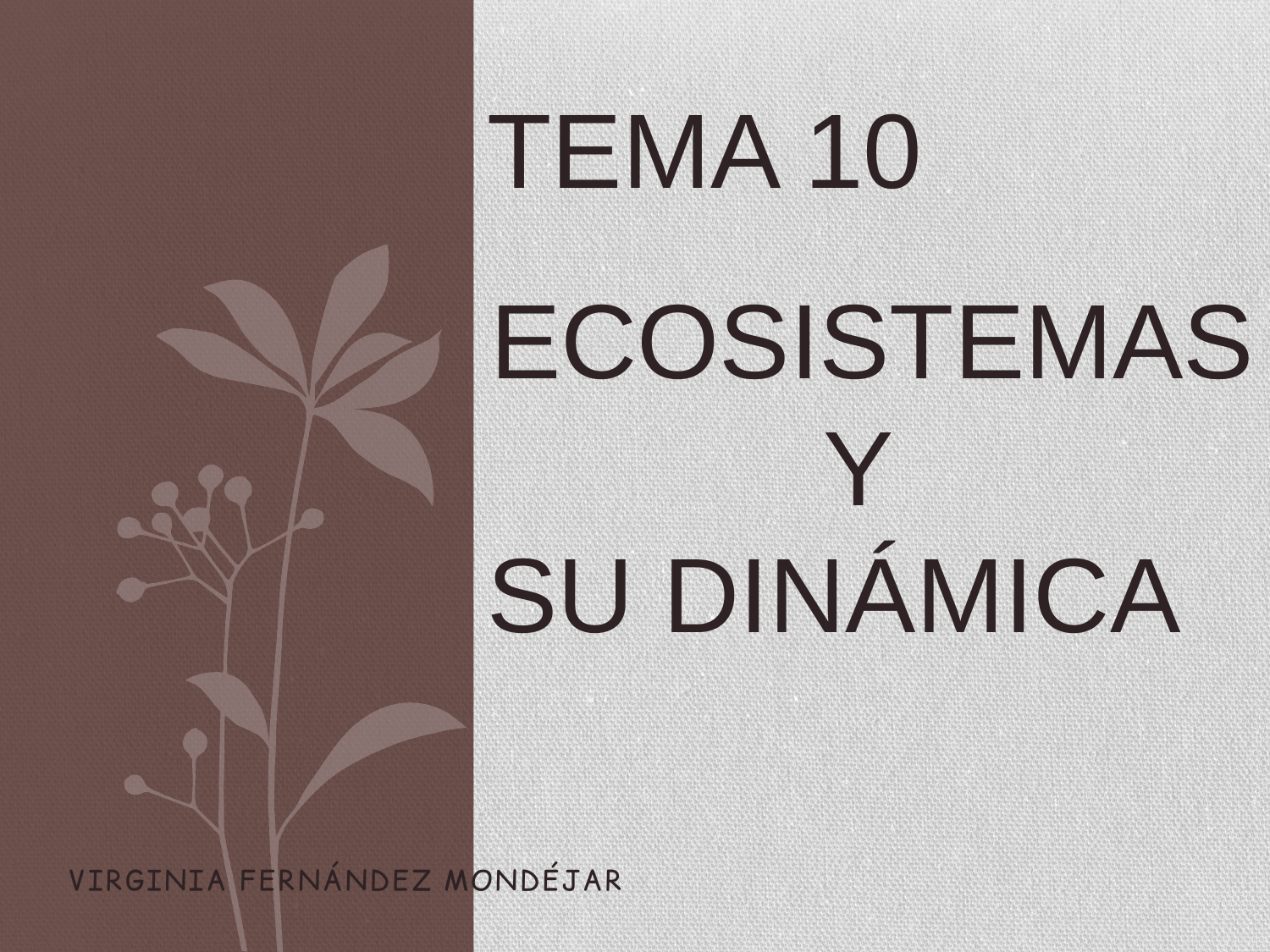

TEMA 10

ECOSISTEMAS Y
SU DINÁMICA

VIRGINIA FERNÁNDEZ MONDÉJAR